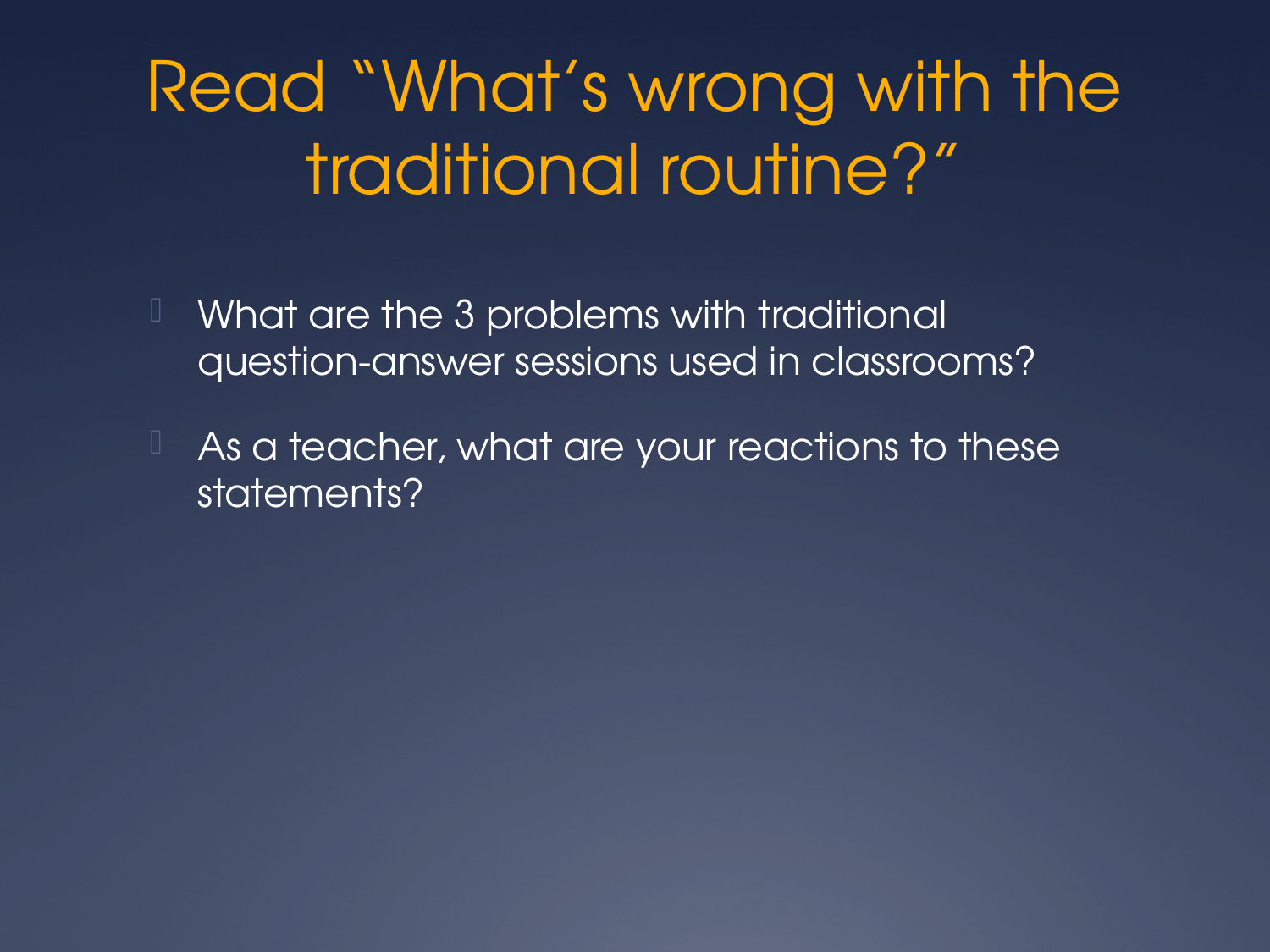

# Read “What’s wrong with the traditional routine?”
What are the 3 problems with traditional question-answer sessions used in classrooms?
As a teacher, what are your reactions to these statements?